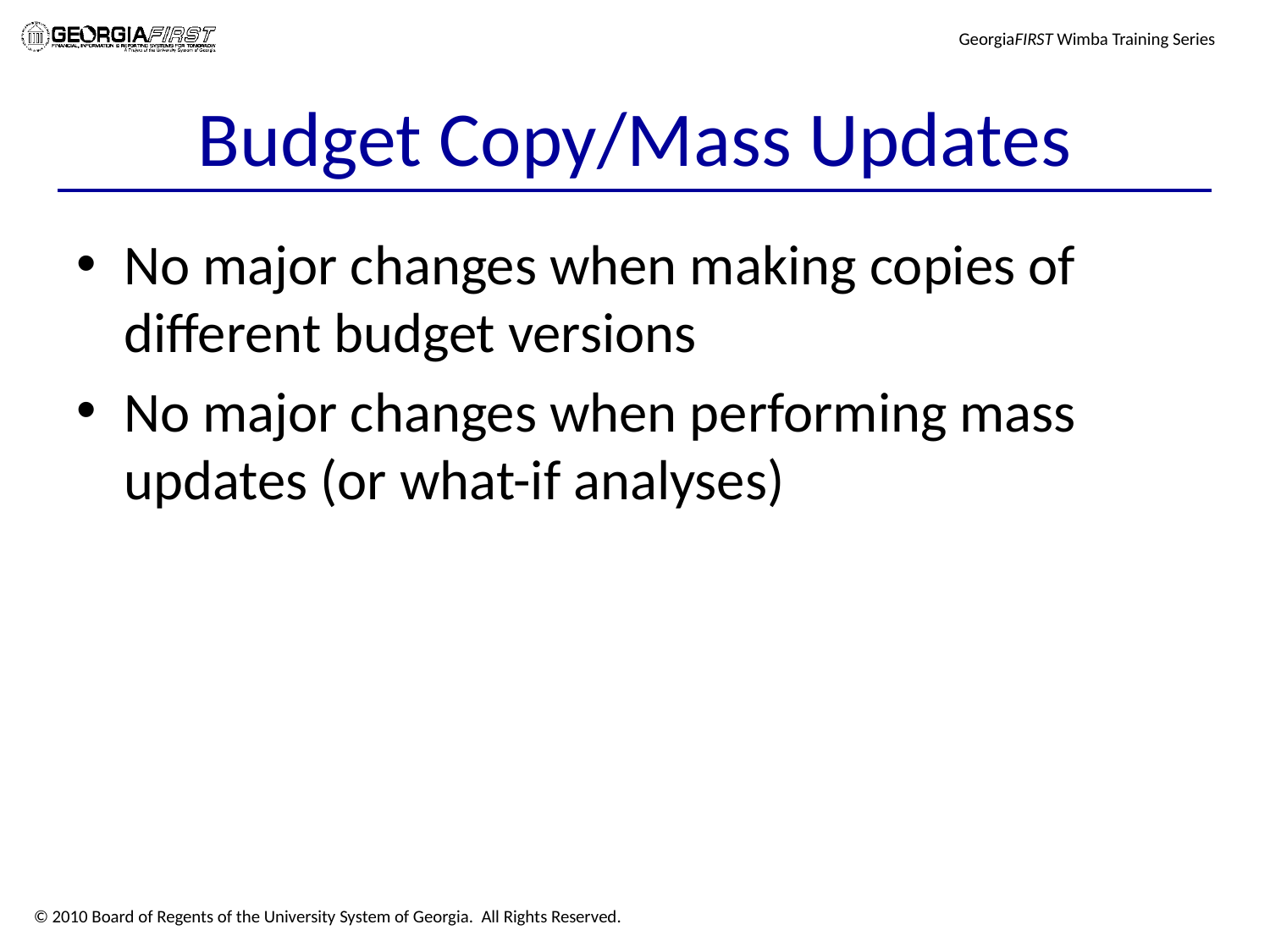

# Budget Copy/Mass Updates
No major changes when making copies of different budget versions
No major changes when performing mass updates (or what-if analyses)